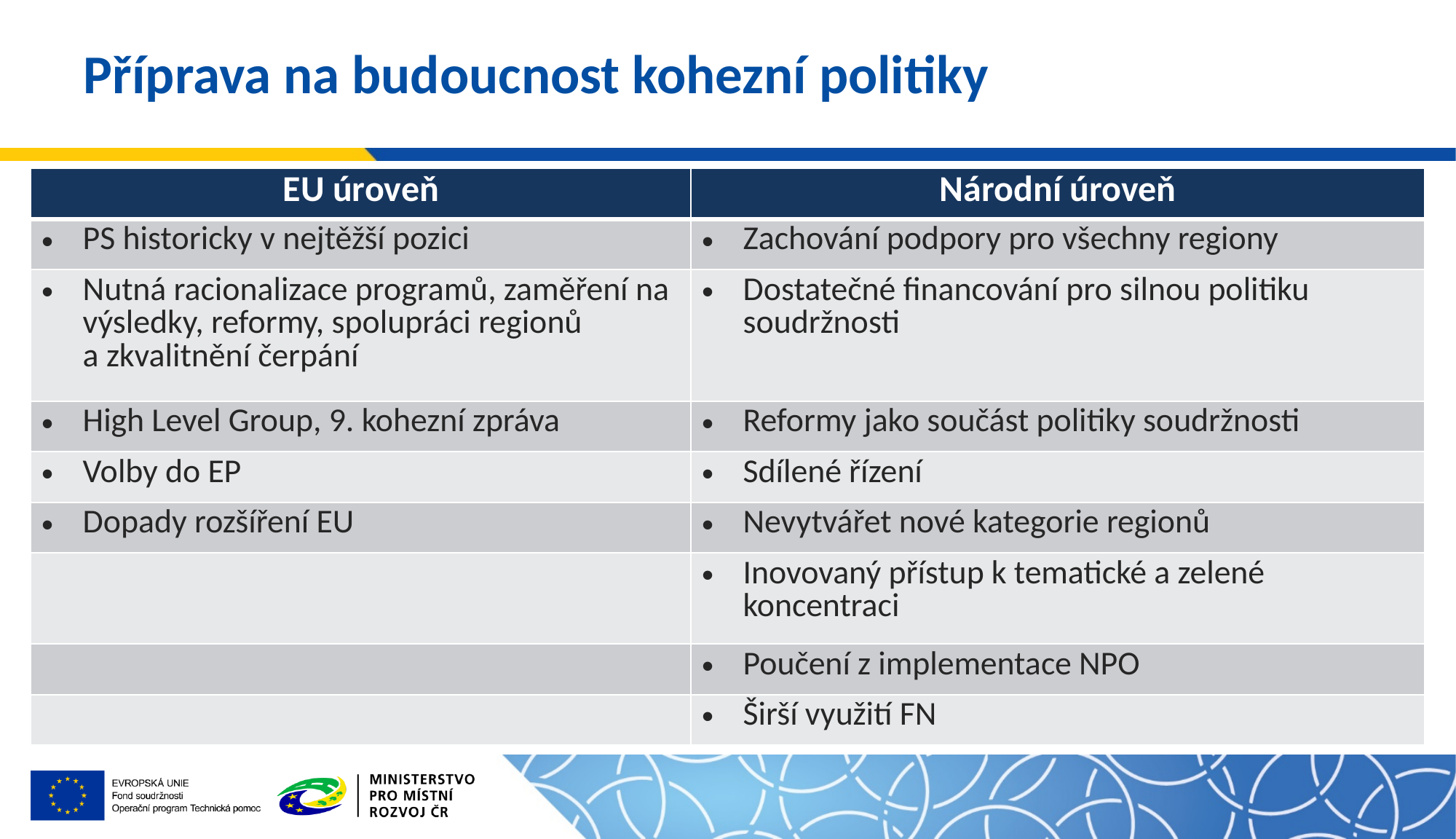

# Příprava na budoucnost kohezní politiky
| EU úroveň | Národní úroveň |
| --- | --- |
| PS historicky v nejtěžší pozici | Zachování podpory pro všechny regiony |
| Nutná racionalizace programů, zaměření na výsledky, reformy, spolupráci regionů a zkvalitnění čerpání | Dostatečné financování pro silnou politiku soudržnosti |
| High Level Group, 9. kohezní zpráva | Reformy jako součást politiky soudržnosti |
| Volby do EP | Sdílené řízení |
| Dopady rozšíření EU | Nevytvářet nové kategorie regionů |
|  | Inovovaný přístup k tematické a zelené koncentraci |
|  | Poučení z implementace NPO |
|  | Širší využití FN |